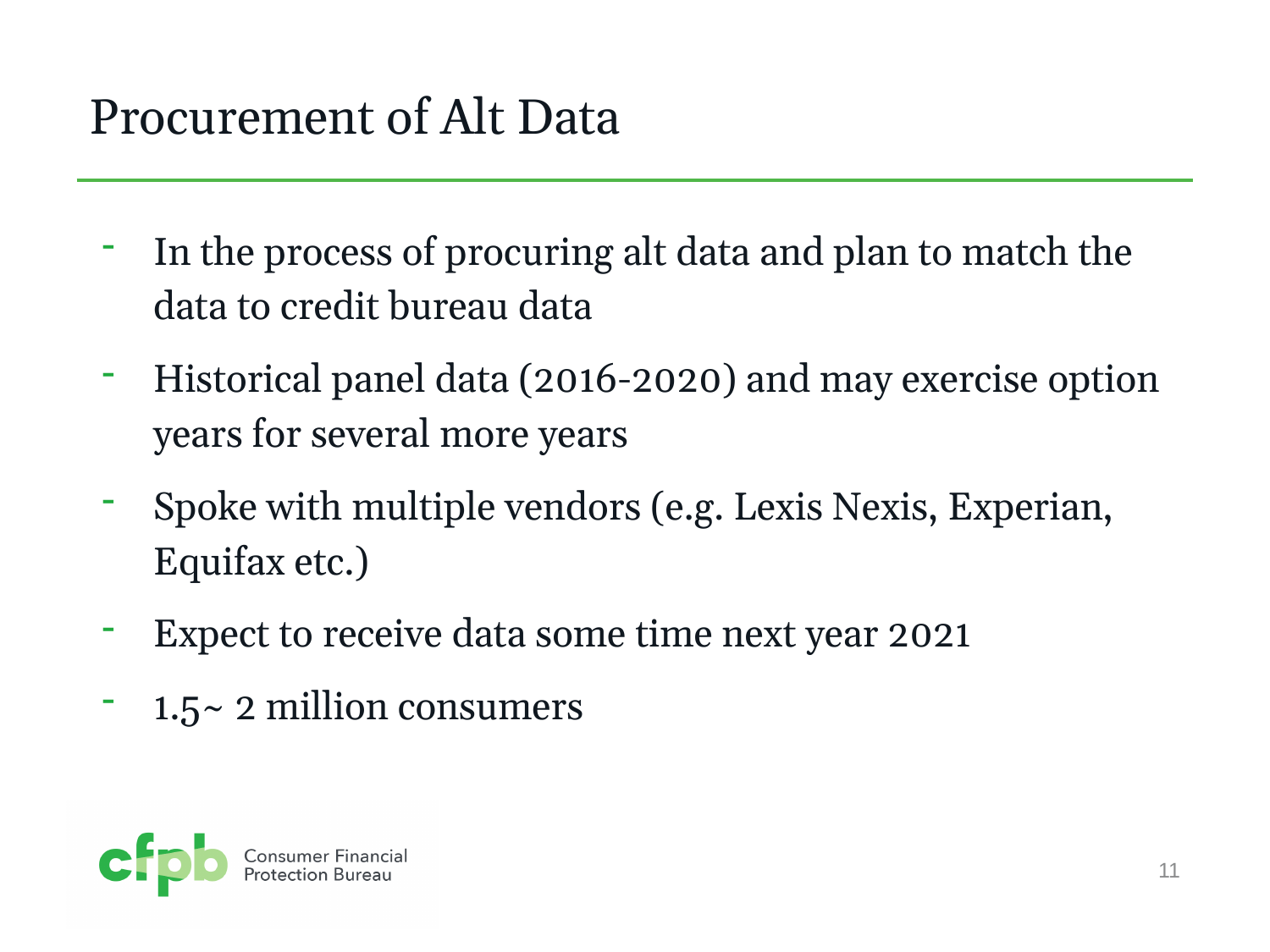

# Procurement of Alt Data
In the process of procuring alt data and plan to match the data to credit bureau data
Historical panel data (2016-2020) and may exercise option years for several more years
Spoke with multiple vendors (e.g. Lexis Nexis, Experian, Equifax etc.)
Expect to receive data some time next year 2021
1.5~ 2 million consumers

11